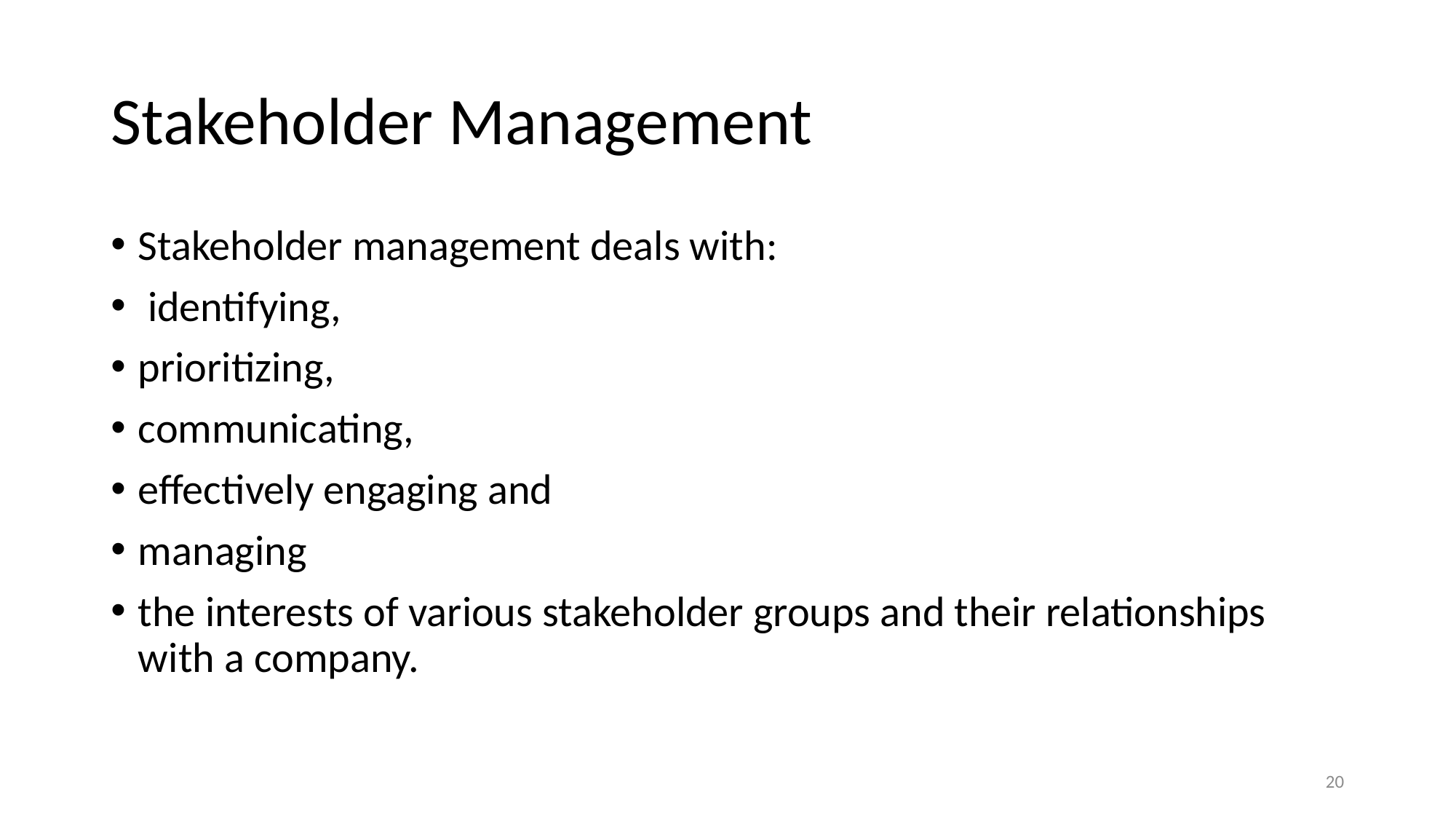

# Stakeholder Management
Stakeholder management deals with:
 identifying,
prioritizing,
communicating,
effectively engaging and
managing
the interests of various stakeholder groups and their relationships with a company.
20